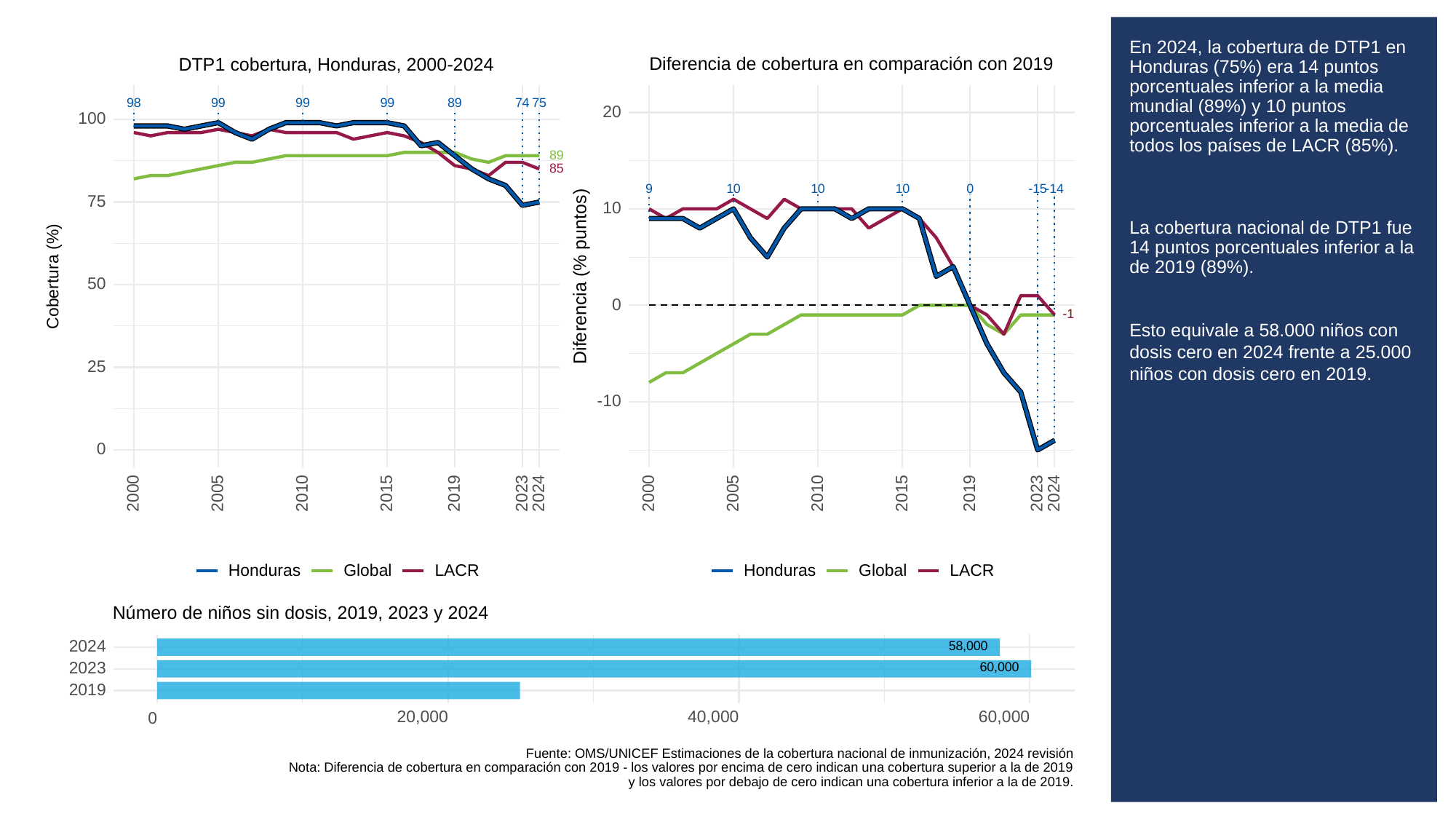

# En 2024, la cobertura de DTP1 en Honduras (75%) era 14 puntos porcentuales inferior a la media mundial (89%) y 10 puntos porcentuales inferior a la media de todos los países de LACR (85%).

La cobertura nacional de DTP1 fue 14 puntos porcentuales inferior a la de 2019 (89%).

Esto equivale a 58.000 niños con dosis cero en 2024 frente a 25.000 niños con dosis cero en 2019.

Diferencia de cobertura en comparación con 2019
DTP1 cobertura, Honduras, 2000-2024

98
99
99
99
89
75
74
20

100

89

85
9
10
10
10
0
-15
-14

75

10

Diferencia (% puntos)
Cobertura (%)
50

0

-1
-1

25

-10

0

2023
2023
2000
2005
2010
2015
2019
2024
2000
2005
2010
2015
2019
2024
Global
LACR
Global
LACR
Honduras
Honduras

Número de niños sin dosis, 2019, 2023 y 2024

58,000
2024

60,000
2023

2019

20,000
40,000
60,000
0
Fuente: OMS/UNICEF Estimaciones de la cobertura nacional de inmunización, 2024 revisión
Nota: Diferencia de cobertura en comparación con 2019 - los valores por encima de cero indican una cobertura superior a la de 2019
y los valores por debajo de cero indican una cobertura inferior a la de 2019.